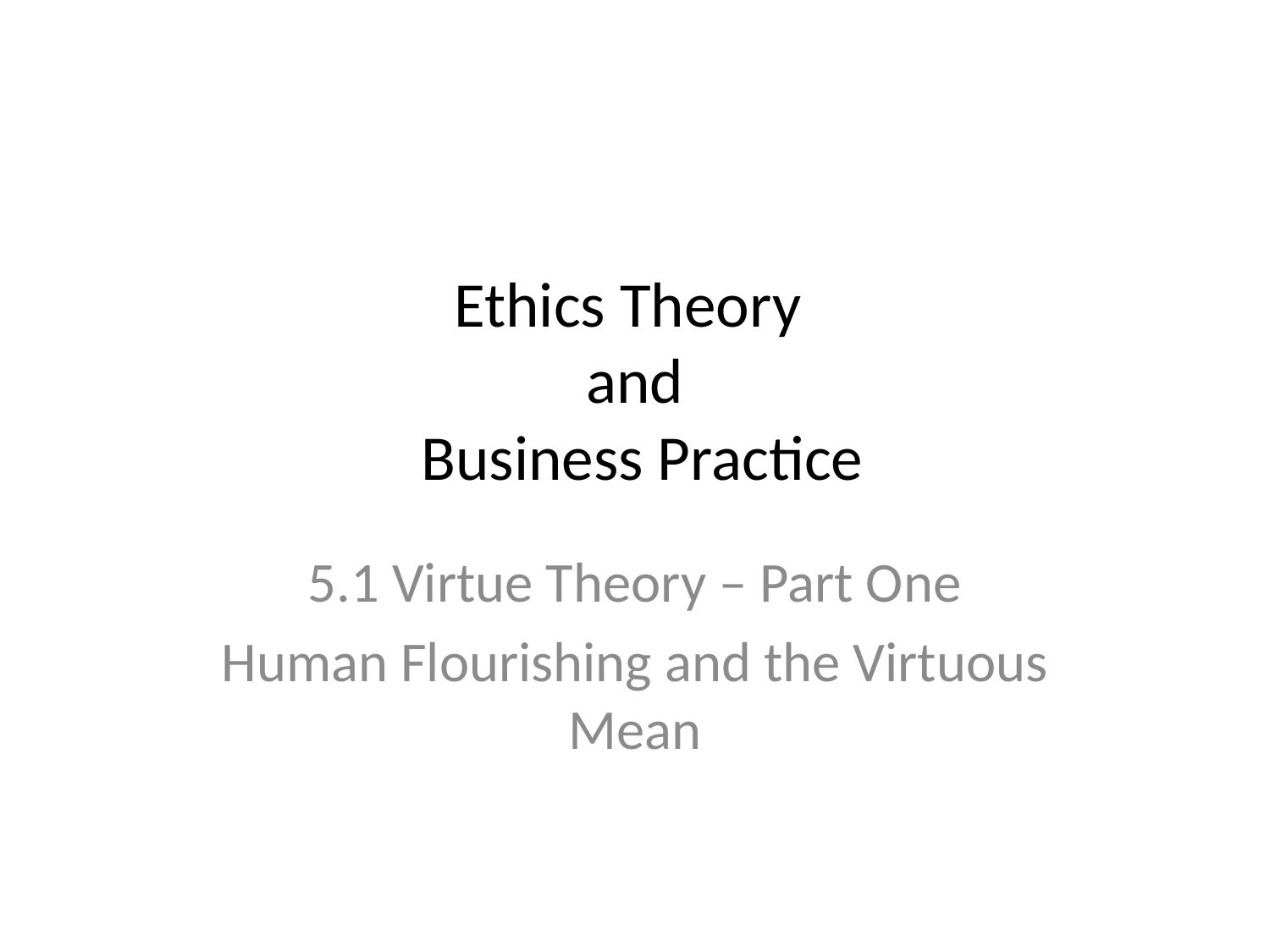

# Ethics Theory and Business Practice
5.1 Virtue Theory – Part One
Human Flourishing and the Virtuous Mean